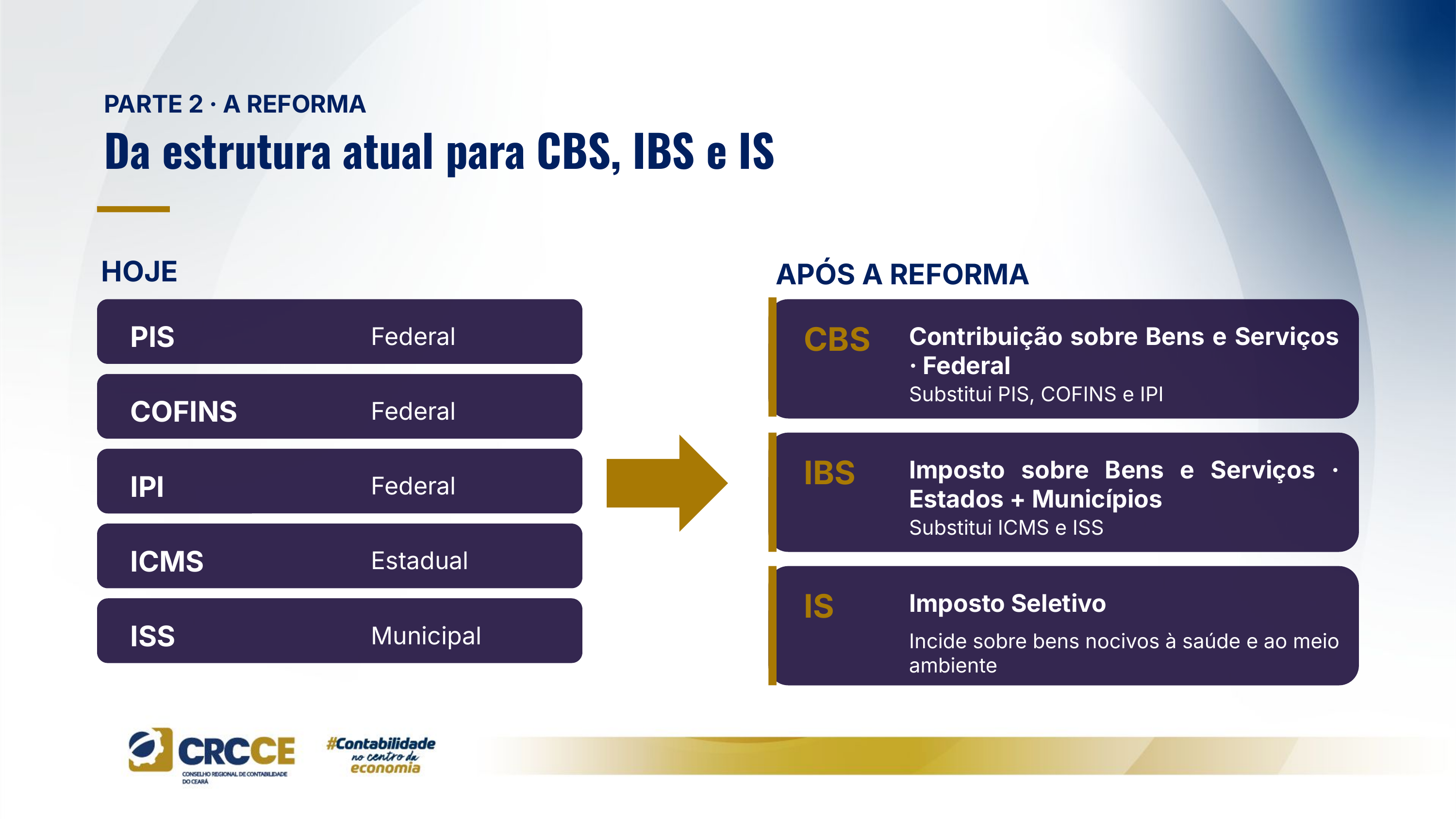

PARTE 2 · A REFORMA
Da estrutura atual para CBS, IBS e IS

HOJE
APÓS A REFORMA

PIS
CBS
Federal
Contribuição sobre Bens e Serviços · Federal

Substitui PIS, COFINS e IPI
COFINS
Federal

IBS
Imposto sobre Bens e Serviços · Estados + Municípios
IPI
Federal
Substitui ICMS e ISS

ICMS
Estadual

IS
Imposto Seletivo

ISS
Municipal
Incide sobre bens nocivos à saúde e ao meio ambiente